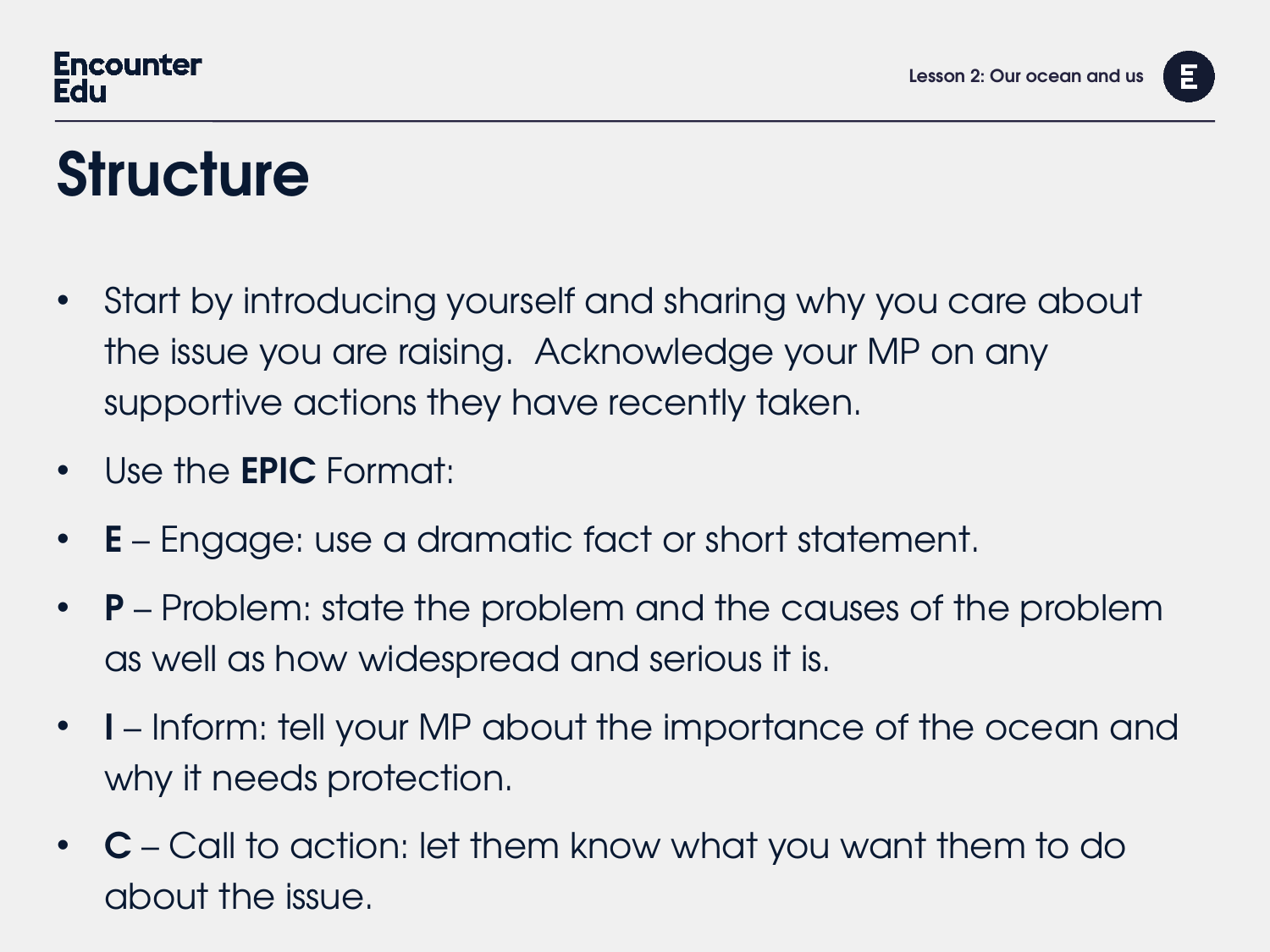

# Lesson 2: Our ocean and us
Structure

Start by introducing yourself and sharing why you care about the issue you are raising.  Acknowledge your MP on any supportive actions they have recently taken.
Use the EPIC Format:
E – Engage: use a dramatic fact or short statement.
P – Problem: state the problem and the causes of the problem as well as how widespread and serious it is.
I – Inform: tell your MP about the importance of the ocean and why it needs protection.
C – Call to action: let them know what you want them to do about the issue.